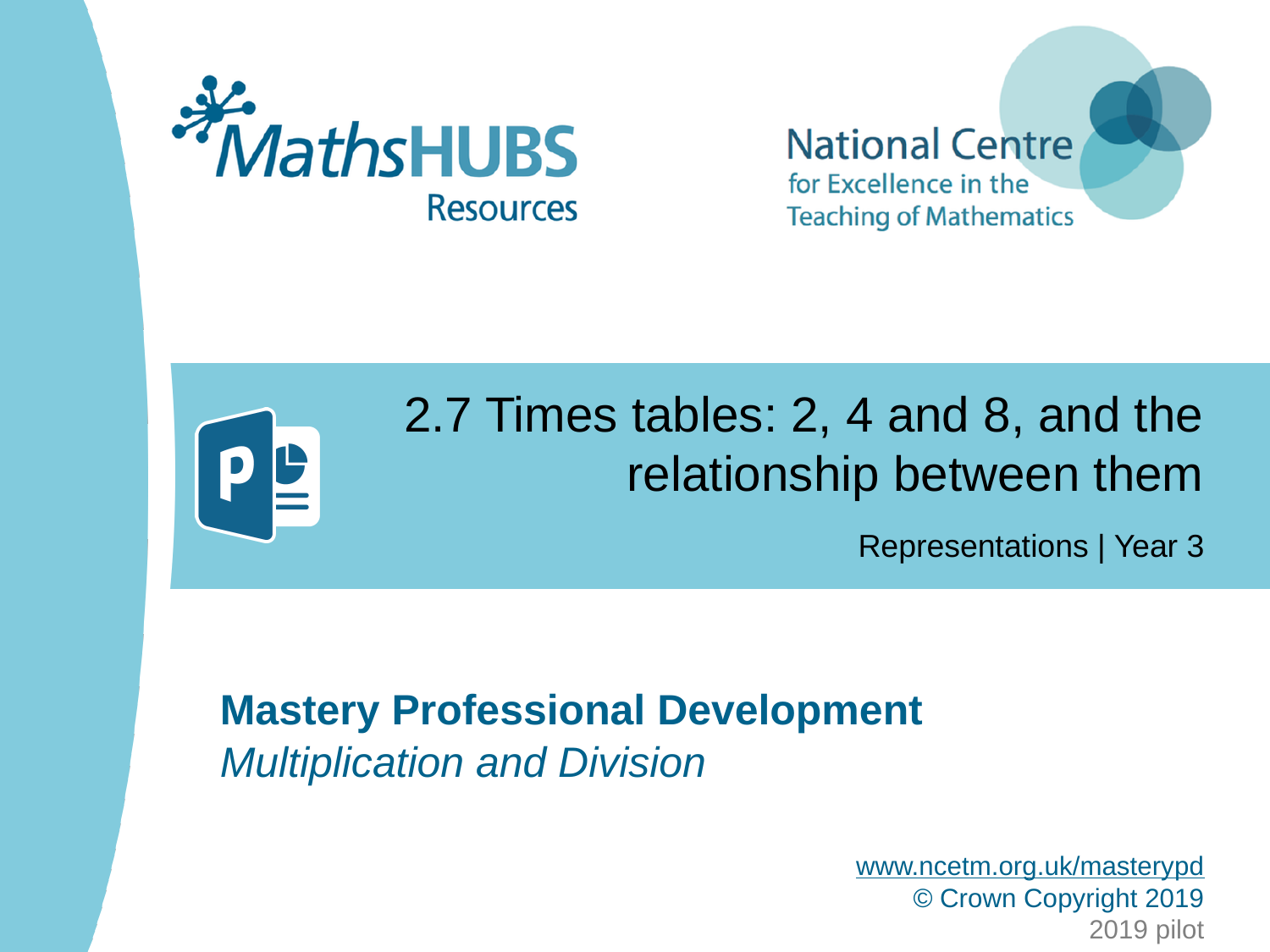

# 2.7 Times tables: 2, 4 and 8, and the relationship between them
Representations | Year 3
Multiplication and Division